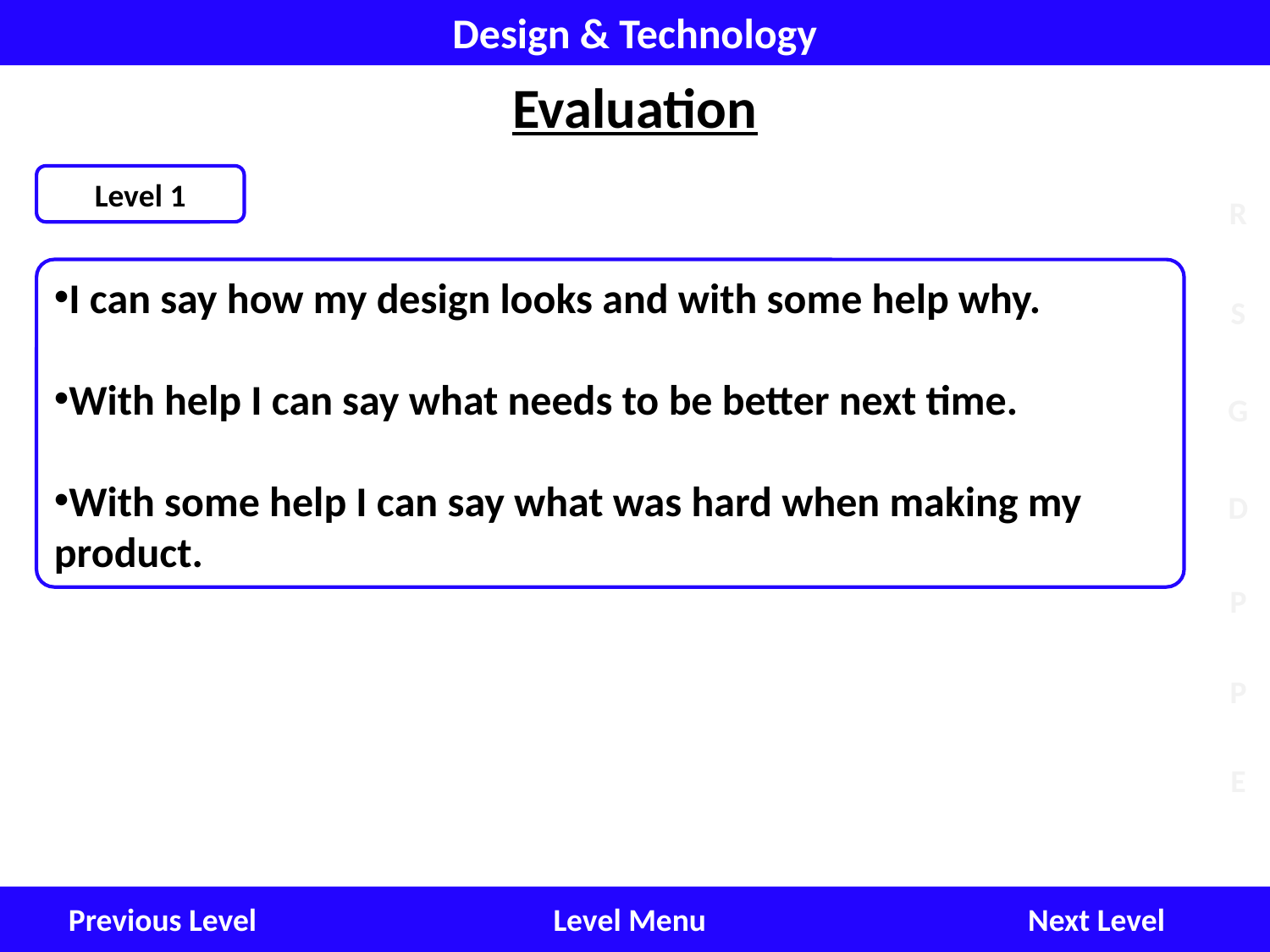

Design & Technology
Evaluation
Level 1
I can say how my design looks and with some help why.

With help I can say what needs to be better next time.

With some help I can say what was hard when making my product.

Next Level
Level Menu
Previous Level